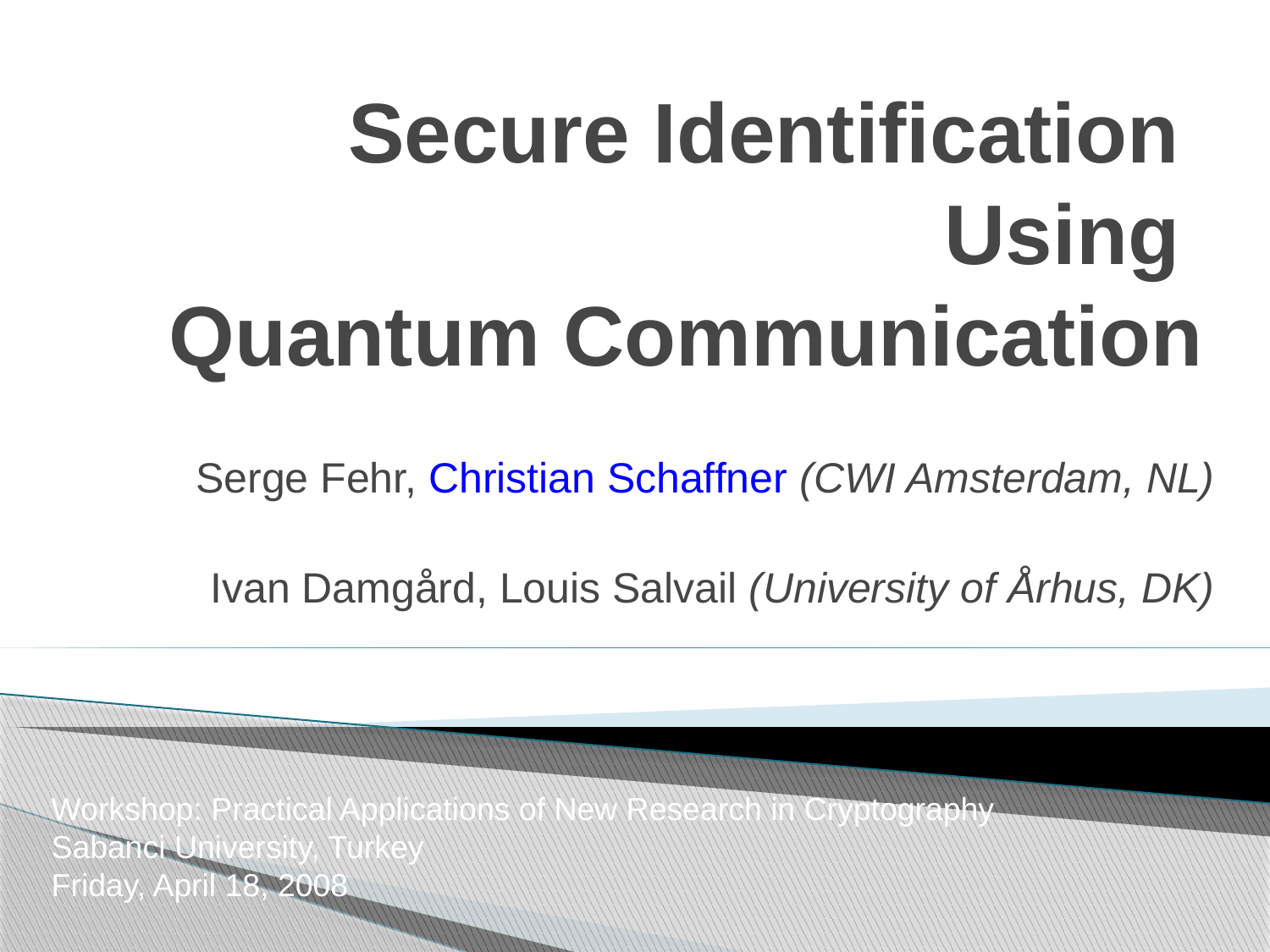

# Secure Identification Using Quantum Communication

Serge Fehr, Christian Schaffner (CWI Amsterdam, NL)
Ivan Damgård, Louis Salvail (University of Århus, DK)

Workshop: Practical Applications of New Research in Cryptography
Sabanci University, Turkey
Friday, April 18, 2008